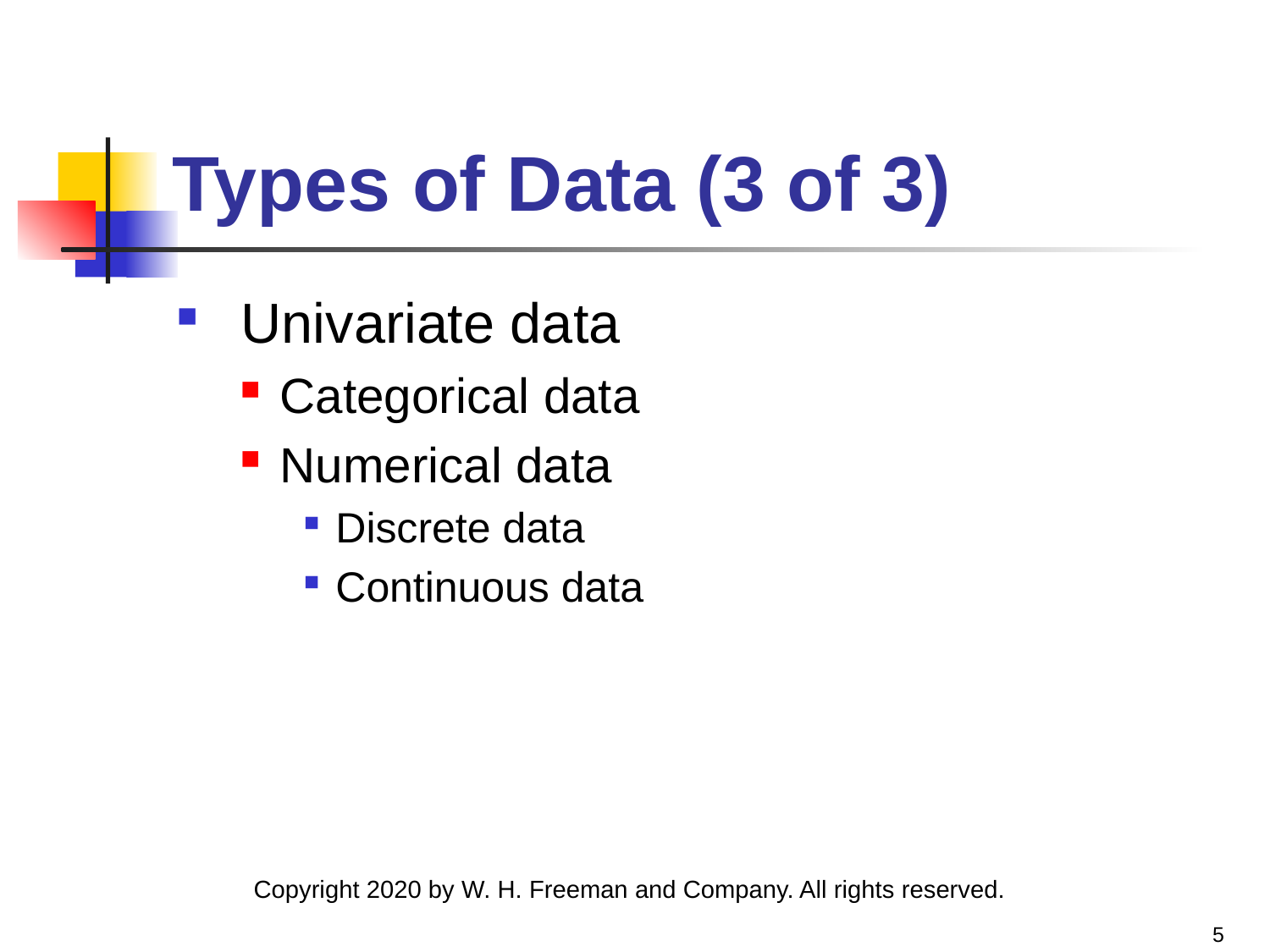

# Types of Data (3 of 3)
Univariate data
Categorical data
Numerical data
Discrete data
Continuous data